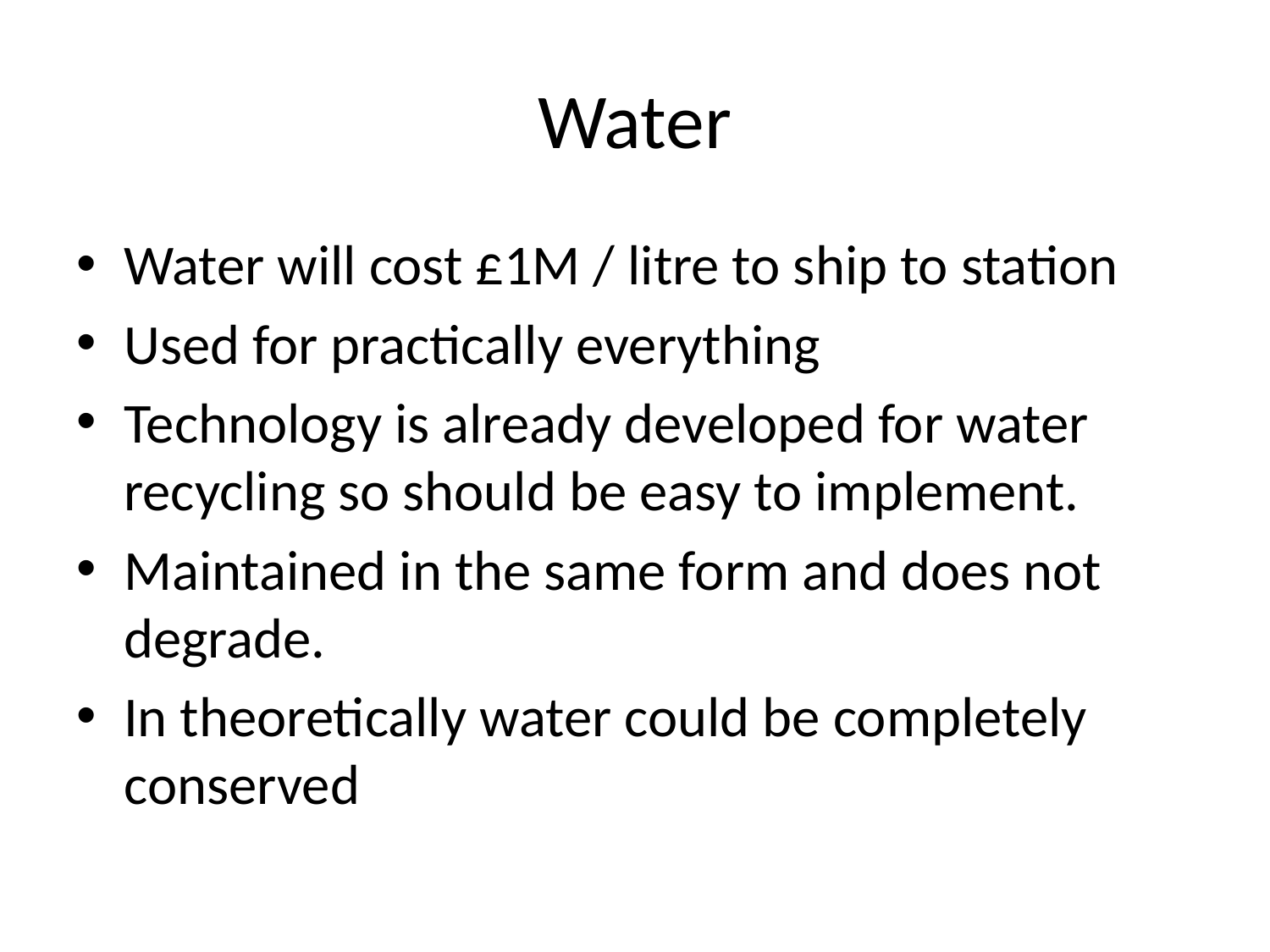

# Water
Water will cost £1M / litre to ship to station
Used for practically everything
Technology is already developed for water recycling so should be easy to implement.
Maintained in the same form and does not degrade.
In theoretically water could be completely conserved